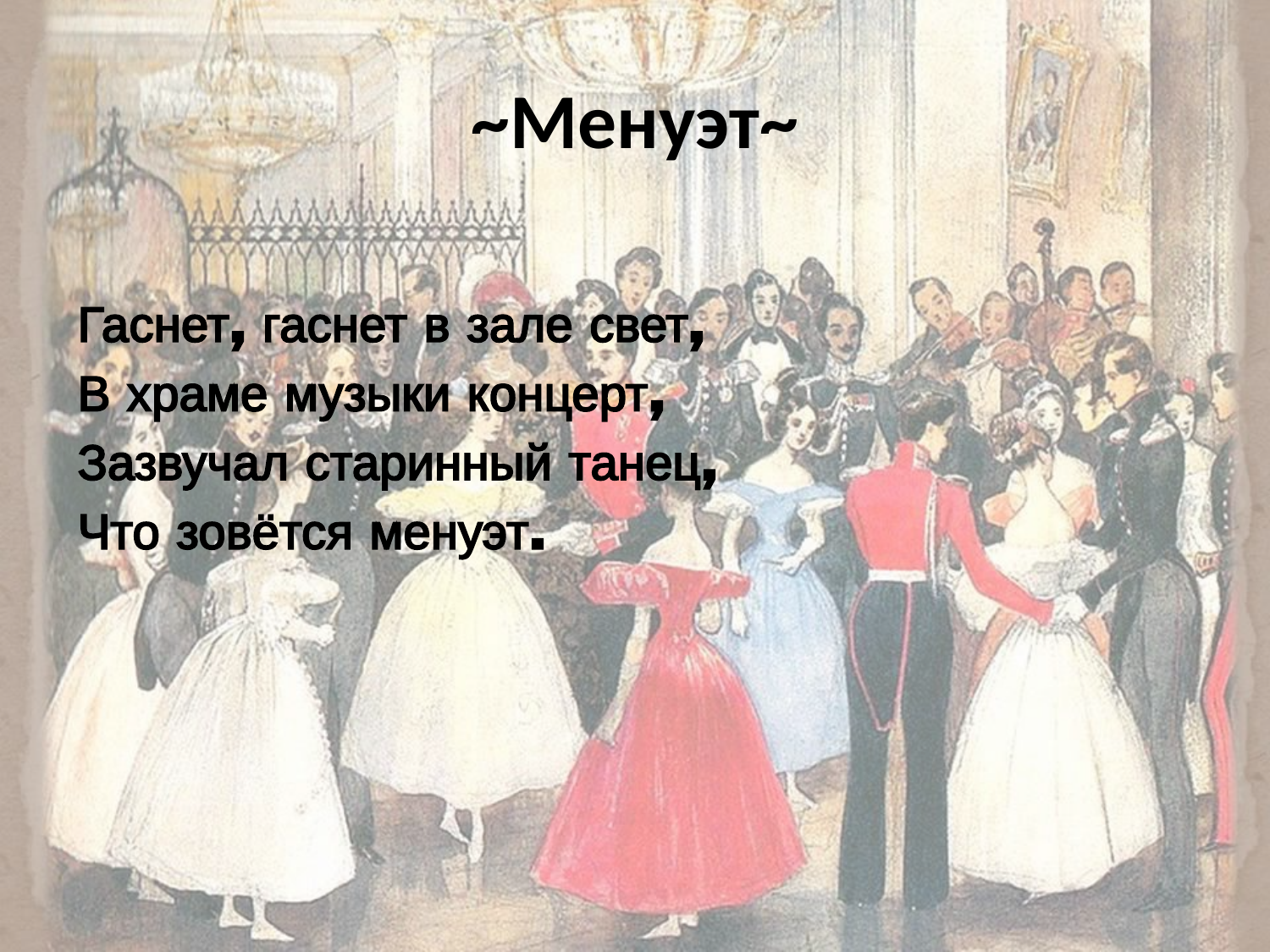

# ~Менуэт~
Гаснет, гаснет в зале свет,
В храме музыки концерт,
Зазвучал старинный танец,
Что зовётся менуэт.